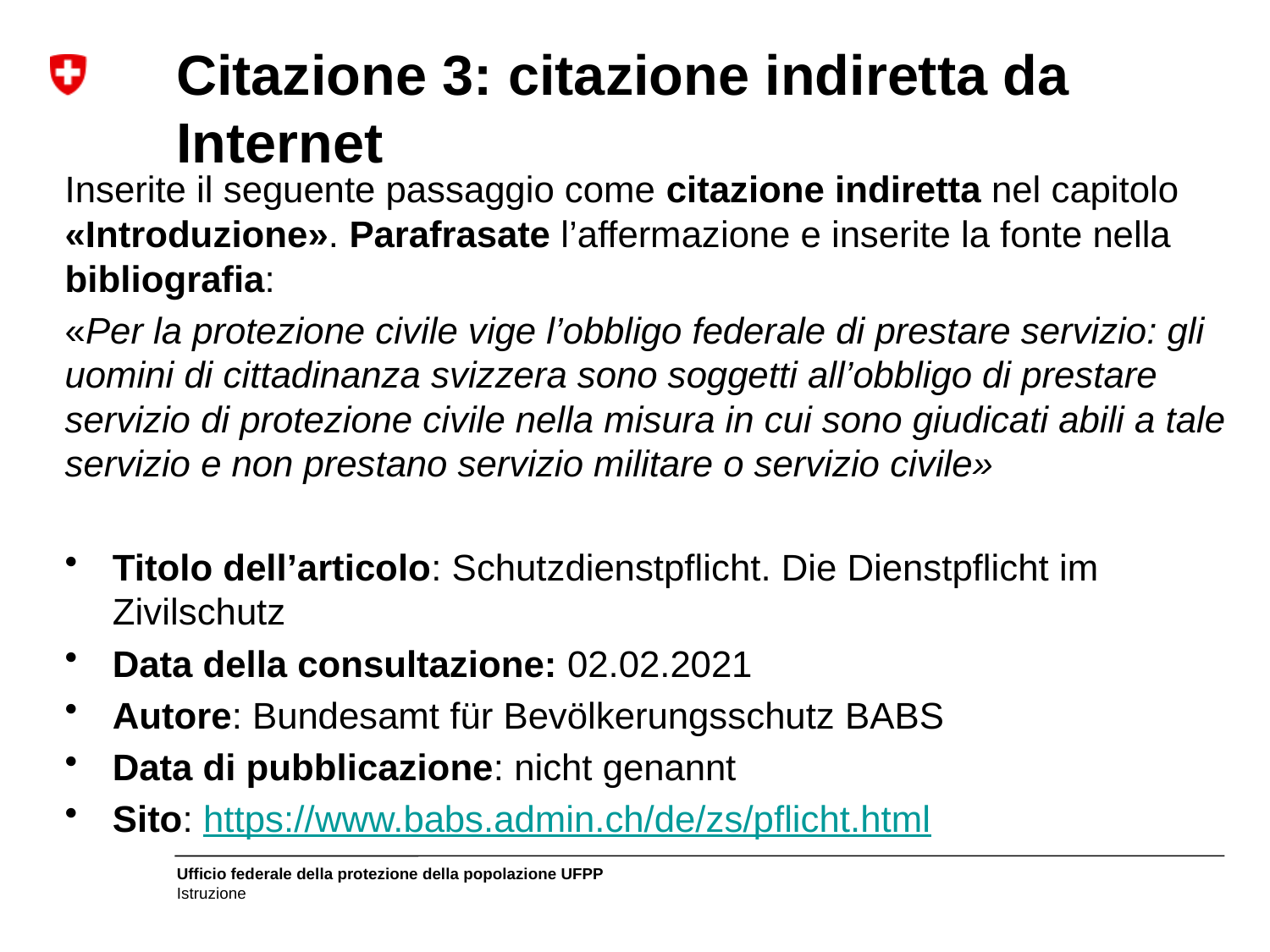

# Citazione 3: citazione indiretta da Internet
Inserite il seguente passaggio come citazione indiretta nel capitolo «Introduzione». Parafrasate l’affermazione e inserite la fonte nella bibliografia:
«Per la protezione civile vige l’obbligo federale di prestare servizio: gli uomini di cittadinanza svizzera sono soggetti all’obbligo di prestare servizio di protezione civile nella misura in cui sono giudicati abili a tale servizio e non prestano servizio militare o servizio civile»

Titolo dell’articolo: Schutzdienstpflicht. Die Dienstpflicht im Zivilschutz
Data della consultazione: 02.02.2021
Autore: Bundesamt für Bevölkerungsschutz BABS
Data di pubblicazione: nicht genannt
Sito: https://www.babs.admin.ch/de/zs/pflicht.html